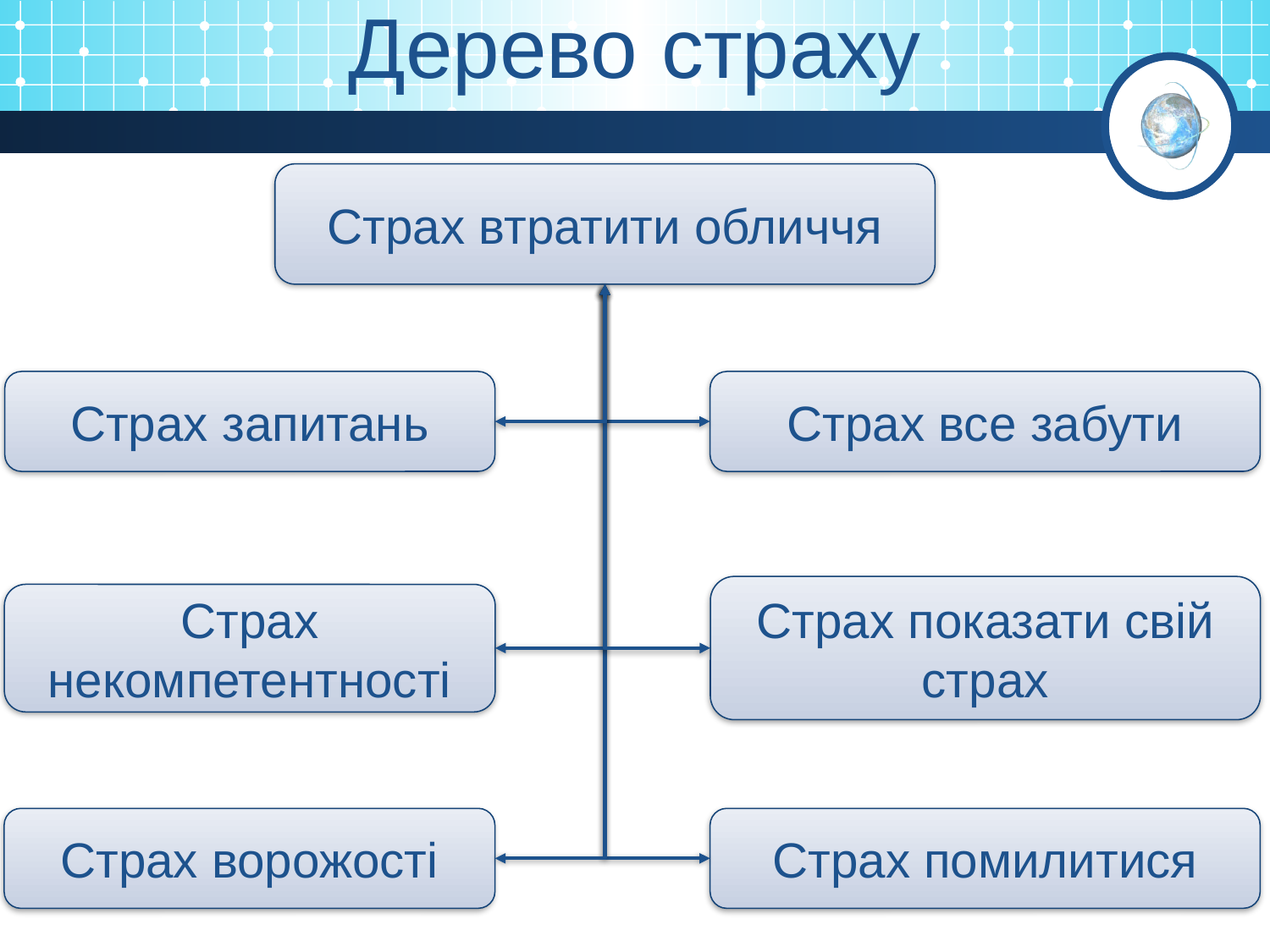

Дерево страху
Страх втратити обличчя
Страх запитань
Страх все забути
Страх показати свій страх
Страх некомпетентності
Страх ворожості
Страх помилитися